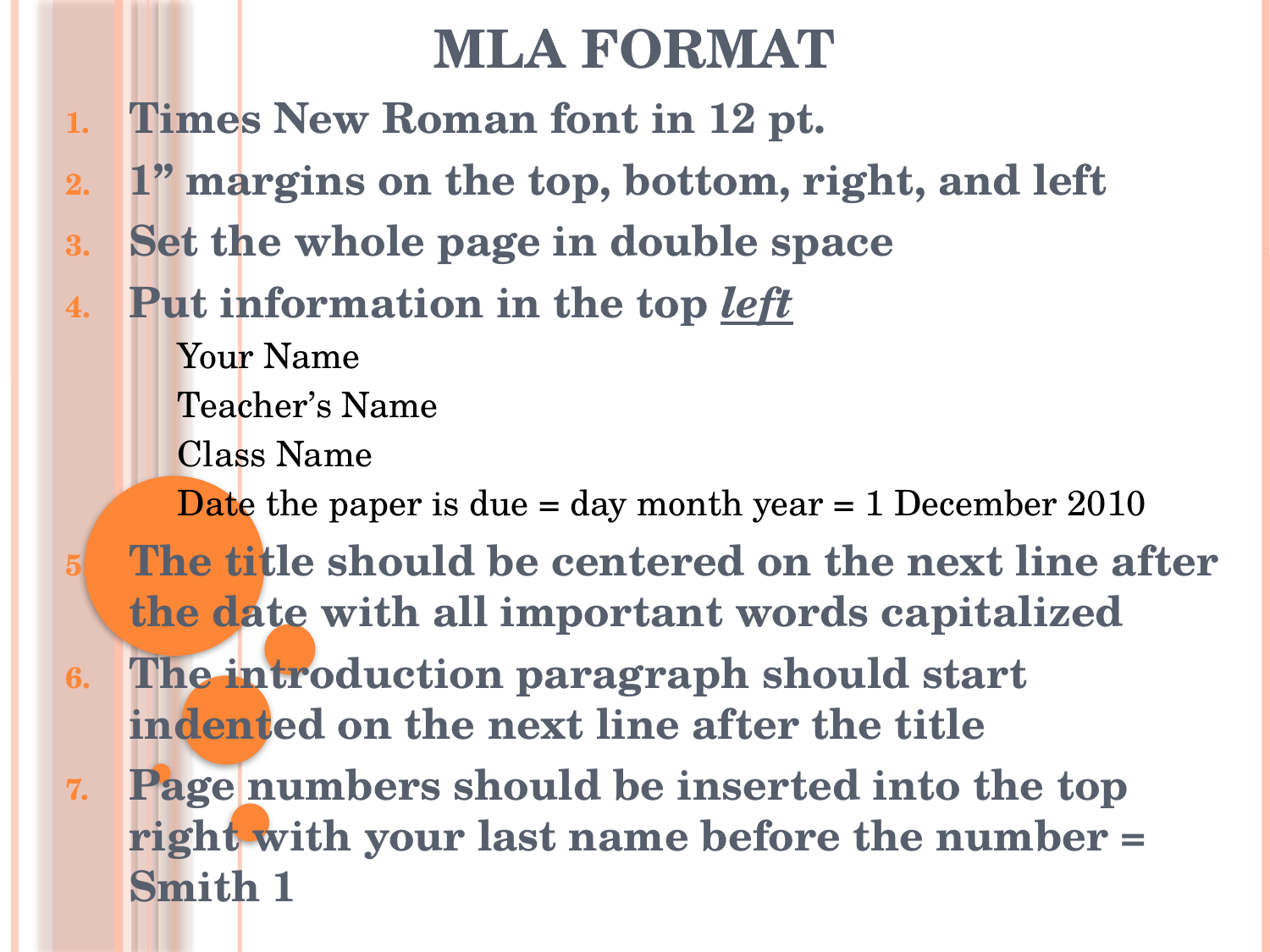

# MLA Format
Times New Roman font in 12 pt.
1” margins on the top, bottom, right, and left
Set the whole page in double space
Put information in the top left
     Your Name
     Teacher’s Name
     Class Name
     Date the paper is due = day month year = 1 December 2010
The title should be centered on the next line after the date with all important words capitalized
The introduction paragraph should start indented on the next line after the title
Page numbers should be inserted into the top right with your last name before the number = Smith 1